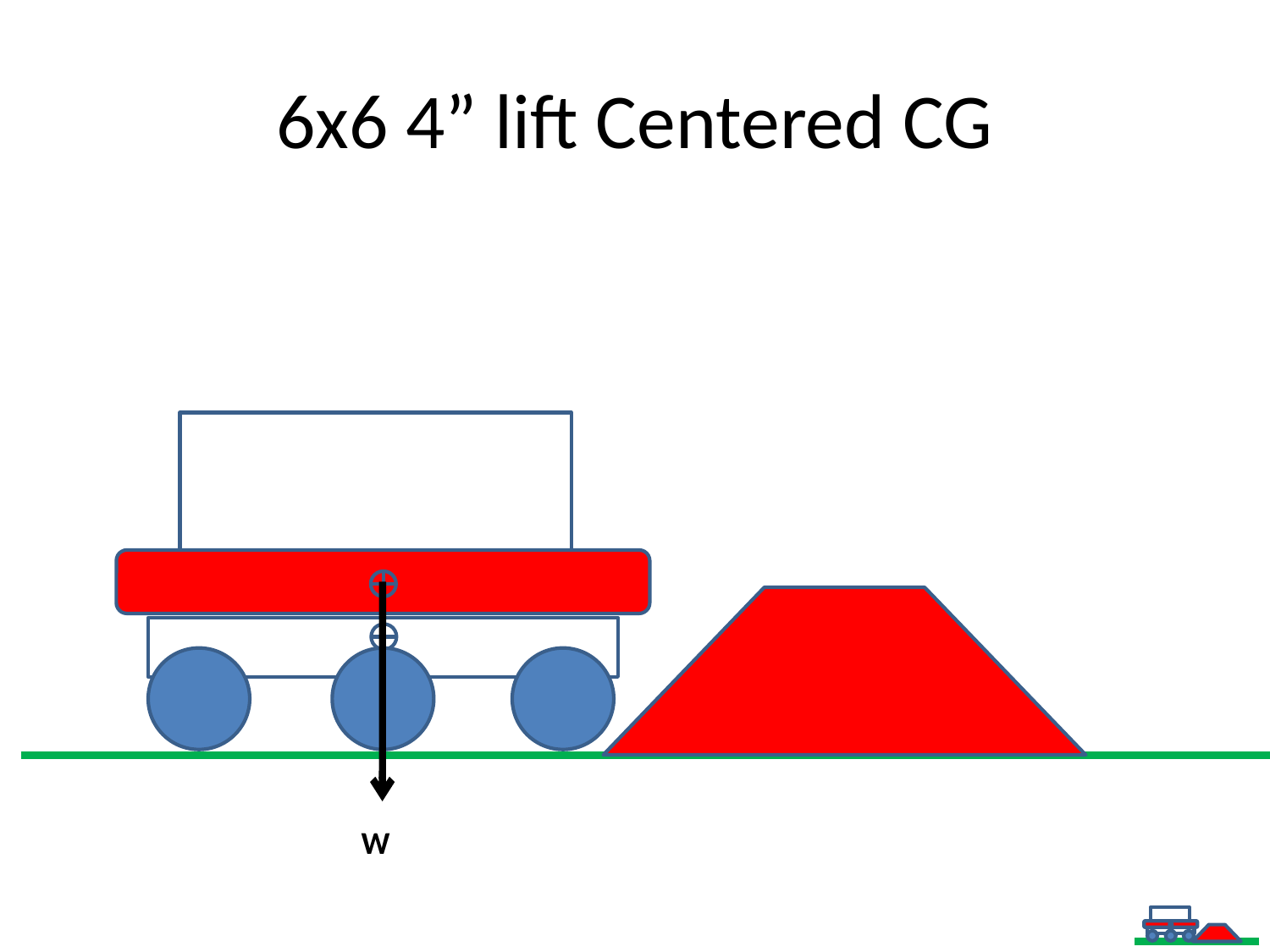

# 6x6 4” lift Centered CG

W